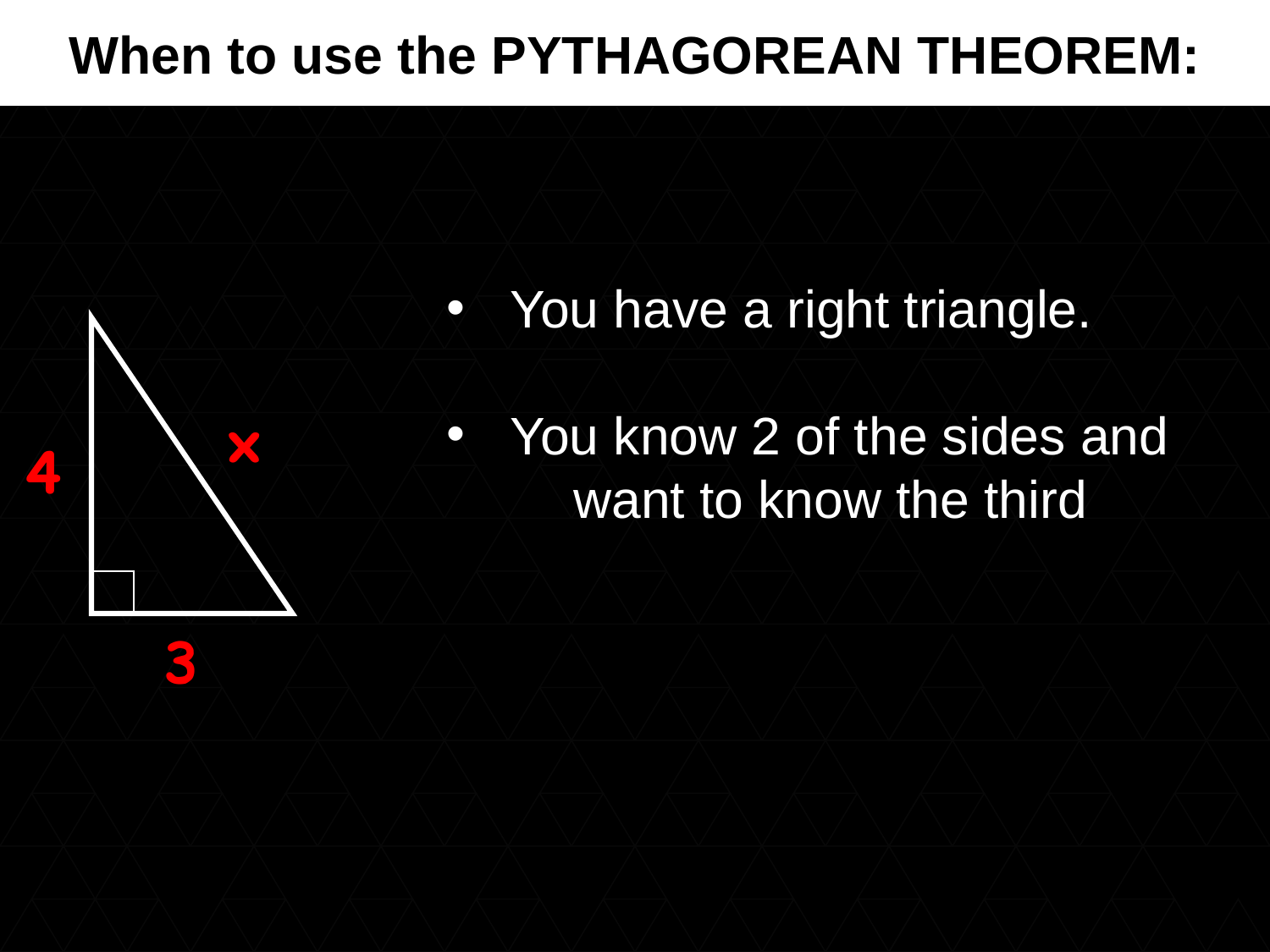

When to use the PYTHAGOREAN THEOREM:
You have a right triangle.

You know 2 of the sides and
	want to know the third

x
4

3